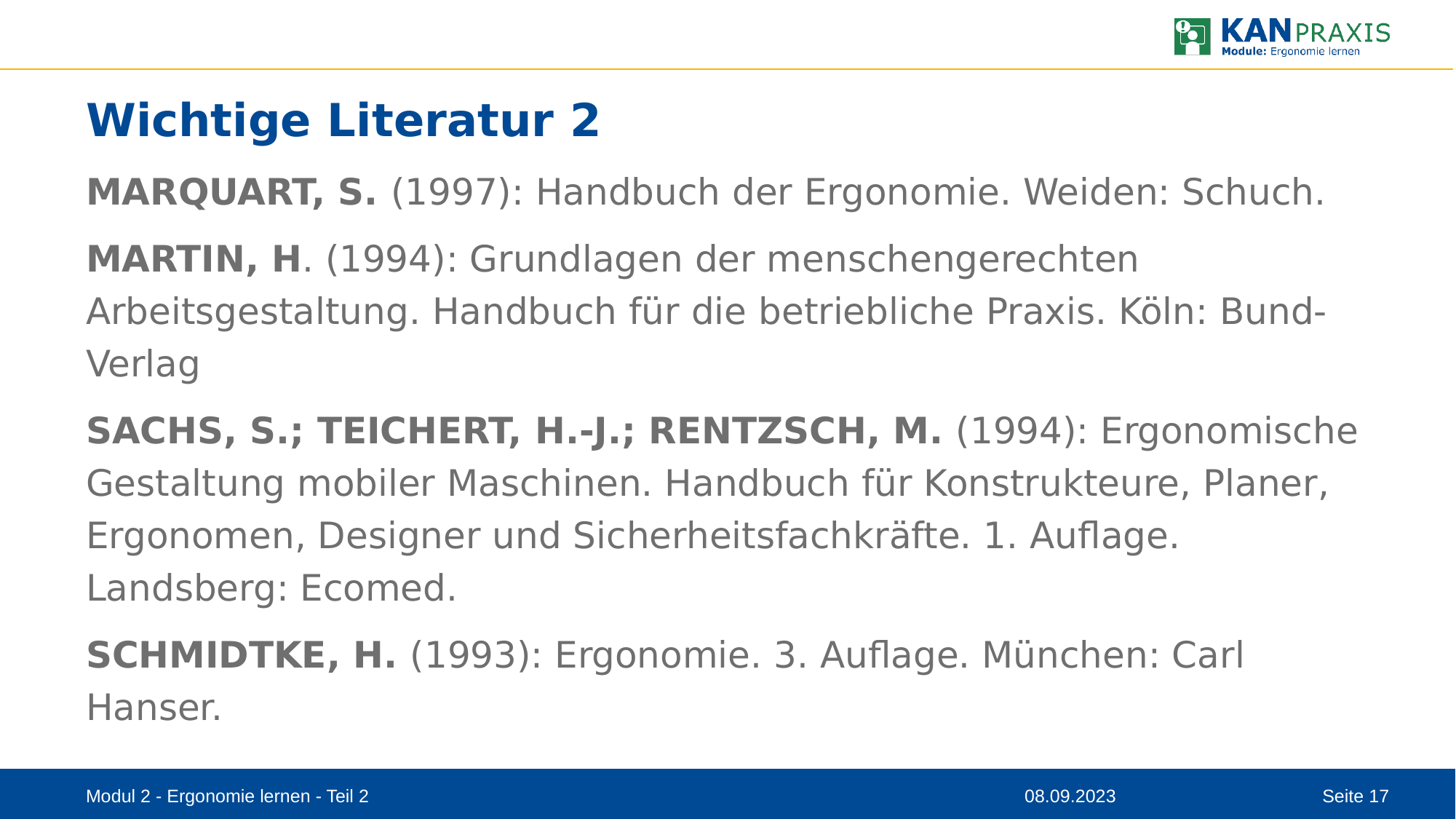

# Wichtige Literatur 2
MARQUART, S. (1997): Handbuch der Ergonomie. Weiden: Schuch.
MARTIN, H. (1994): Grundlagen der menschengerechten Arbeitsgestaltung. Handbuch für die betriebliche Praxis. Köln: Bund-Verlag
SACHS, S.; TEICHERT, H.-J.; RENTZSCH, M. (1994): Ergonomische Gestaltung mobiler Maschinen. Handbuch für Konstrukteure, Planer, Ergonomen, Designer und Sicherheitsfachkräfte. 1. Auflage. Landsberg: Ecomed.
SCHMIDTKE, H. (1993): Ergonomie. 3. Auflage. München: Carl Hanser.
Modul 2 - Ergonomie lernen - Teil 2
08.09.2023
Seite 17